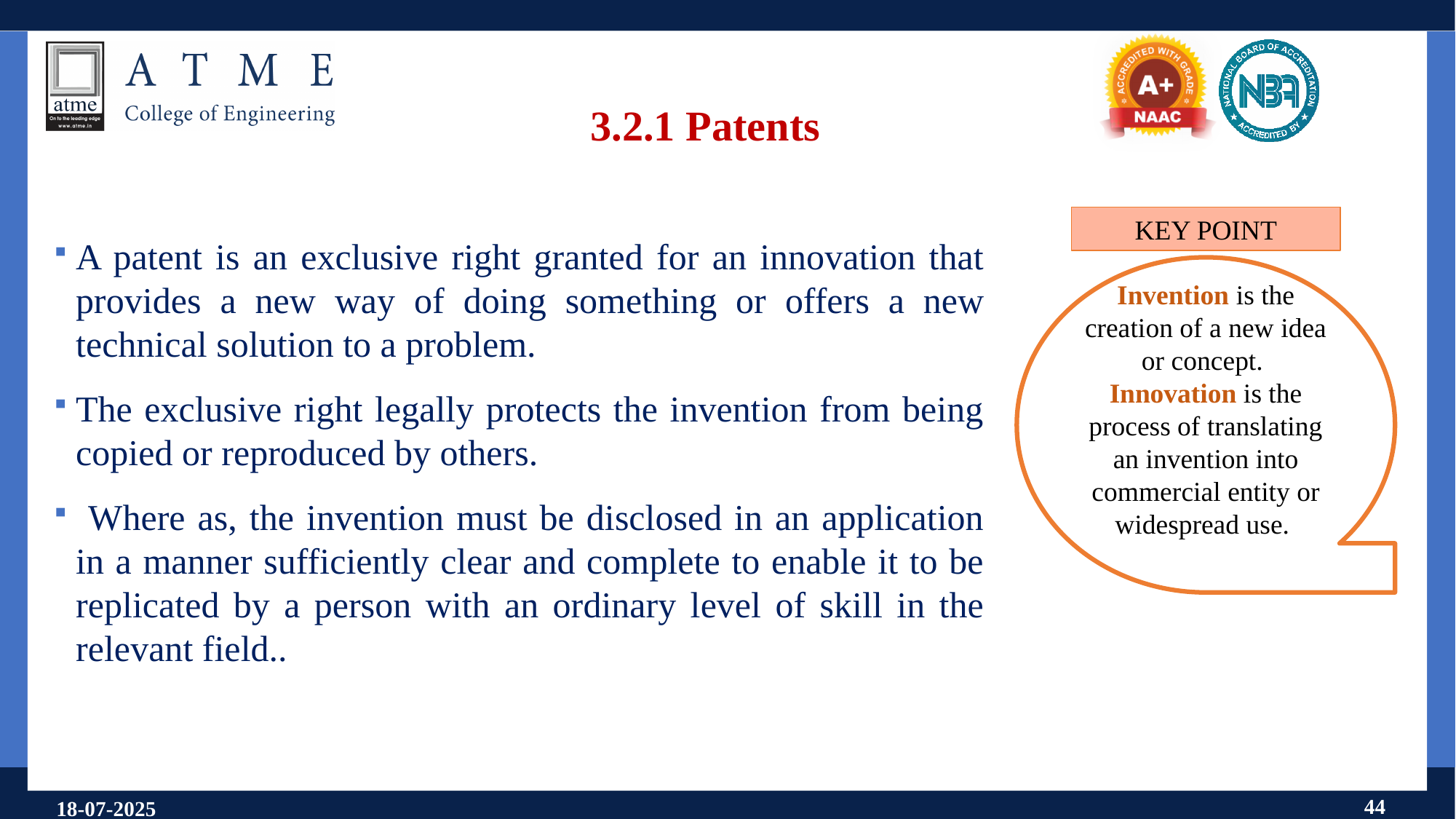

# 3.2.1 Patents
KEY POINT
A patent is an exclusive right granted for an innovation that provides a new way of doing something or offers a new technical solution to a problem.
The exclusive right legally protects the invention from being copied or reproduced by others.
 Where as, the invention must be disclosed in an application in a manner sufficiently clear and complete to enable it to be replicated by a person with an ordinary level of skill in the relevant field..
Invention is the creation of a new idea or concept.  Innovation is the process of translating an invention into commercial entity or widespread use.

44
18-07-2025